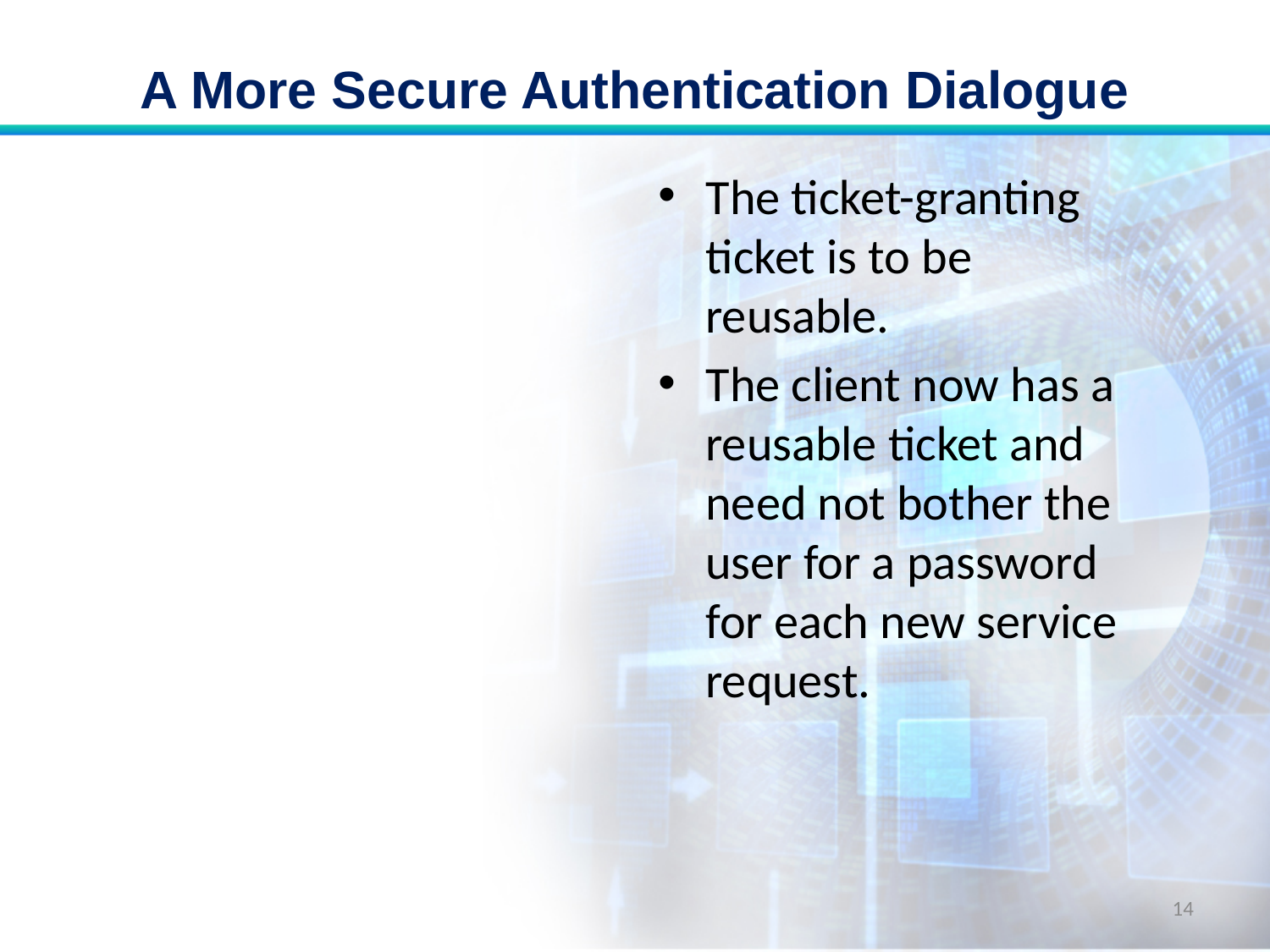

# A More Secure Authentication Dialogue
The ticket-granting ticket is to be reusable.
The client now has a reusable ticket and need not bother the user for a password for each new service request.
14